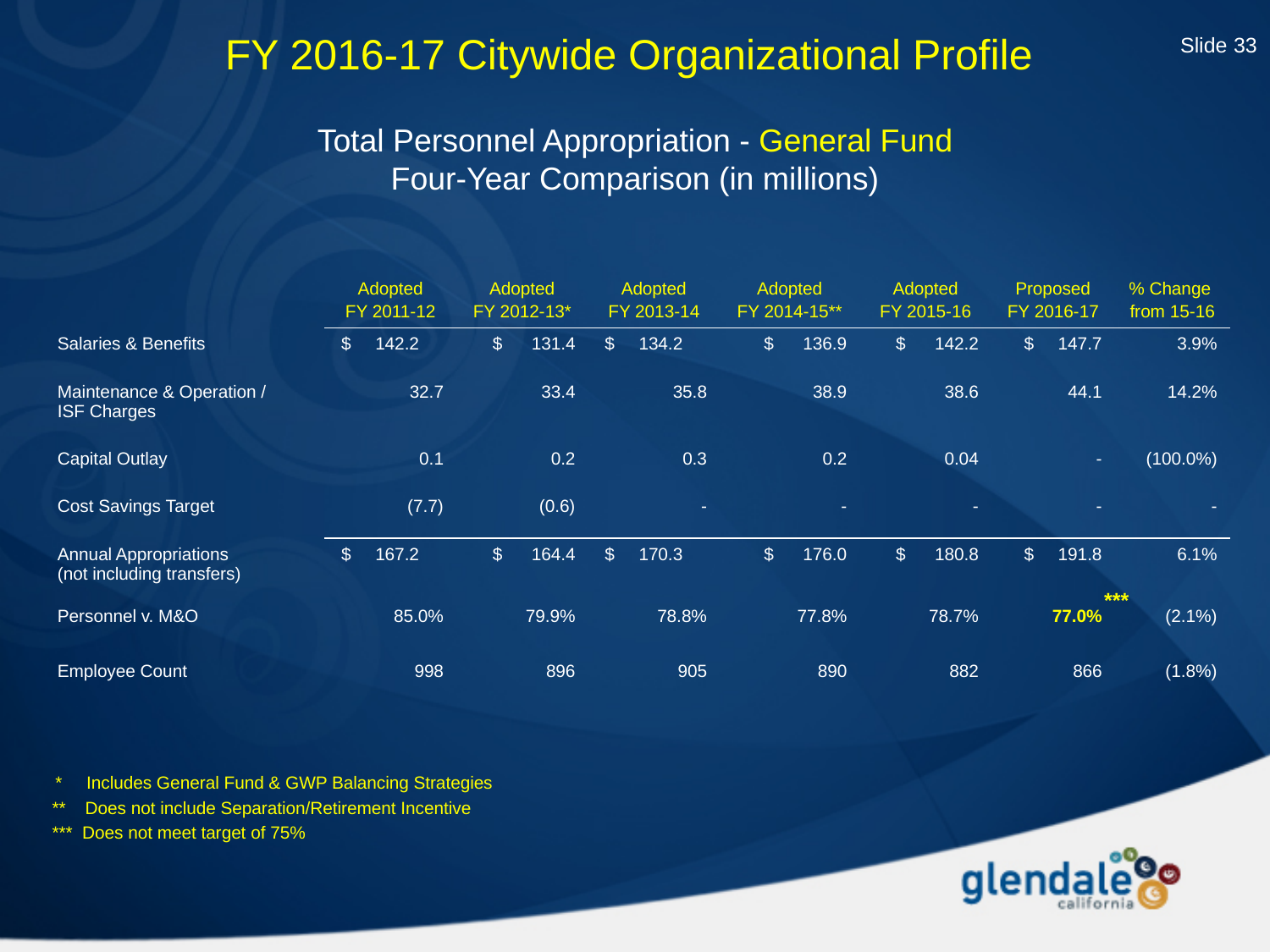

Slide 33
FY 2016-17 Citywide Organizational Profile
# Total Personnel Appropriation - General Fund Four-Year Comparison (in millions)
|  | Adopted FY 2011-12 | Adopted FY 2012-13\* | Adopted FY 2013-14 | Adopted FY 2014-15\*\* | Adopted FY 2015-16 | Proposed FY 2016-17 | % Change from 15-16 |
| --- | --- | --- | --- | --- | --- | --- | --- |
| Salaries & Benefits | $ 142.2 | $ 131.4 | $ 134.2 | $ 136.9 | $ 142.2 | $ 147.7 | 3.9% |
| Maintenance & Operation / ISF Charges | 32.7 | 33.4 | 35.8 | 38.9 | 38.6 | 44.1 | 14.2% |
| Capital Outlay | 0.1 | 0.2 | 0.3 | 0.2 | 0.04 | - | (100.0%) |
| Cost Savings Target | (7.7) | (0.6) | - | - | - | - | - |
| Annual Appropriations (not including transfers) | $ 167.2 | $ 164.4 | $ 170.3 | $ 176.0 | $ 180.8 | $ 191.8 | 6.1% |
| Personnel v. M&O | 85.0% | 79.9% | 78.8% | 77.8% | 78.7% | 77.0% | (2.1%) |
| Employee Count | 998 | 896 | 905 | 890 | 882 | 866 | (1.8%) |
***
   *     Includes General Fund & GWP Balancing Strategies
   **    Does not include Separation/Retirement Incentive
   ***  Does not meet target of 75%